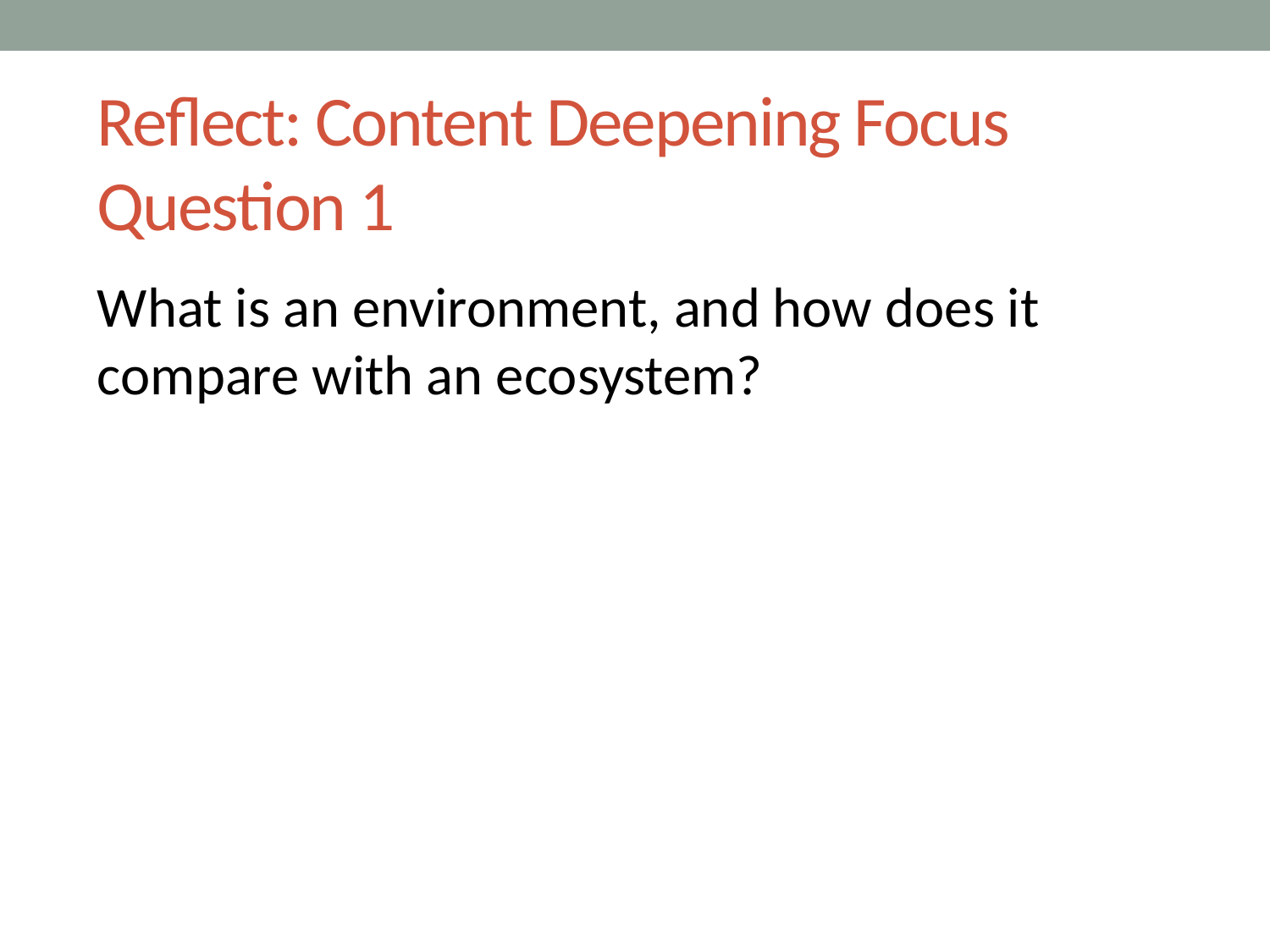

# Reflect: Content Deepening Focus Question 1
What is an environment, and how does it compare with an ecosystem?